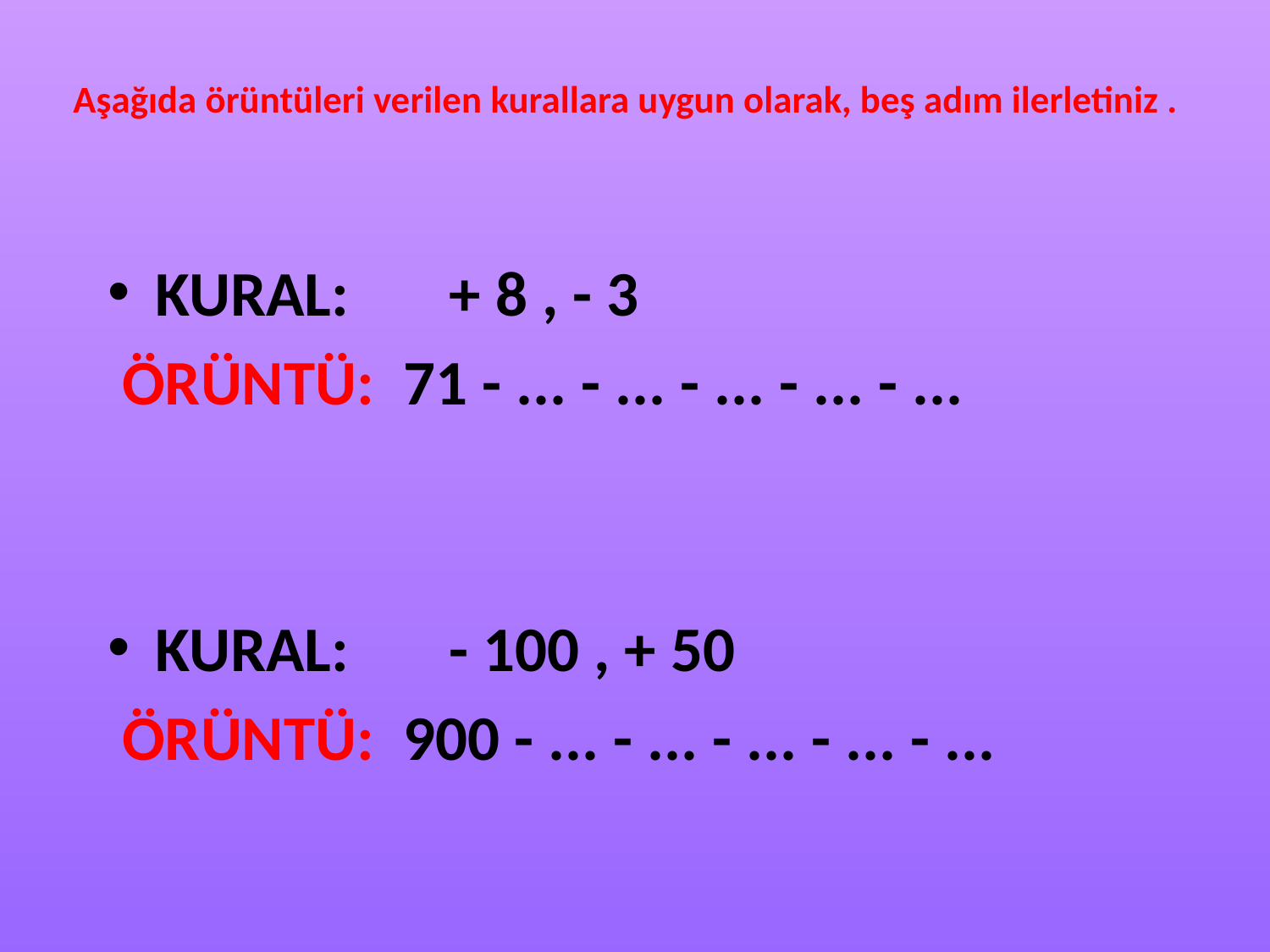

# Aşağıda örüntüleri verilen kurallara uygun olarak, beş adım ilerletiniz .
KURAL:       + 8 , - 3
 ÖRÜNTÜ:  71 - ... - ... - ... - ... - ...

KURAL:       - 100 , + 50
 ÖRÜNTÜ:  900 - ... - ... - ... - ... - ...